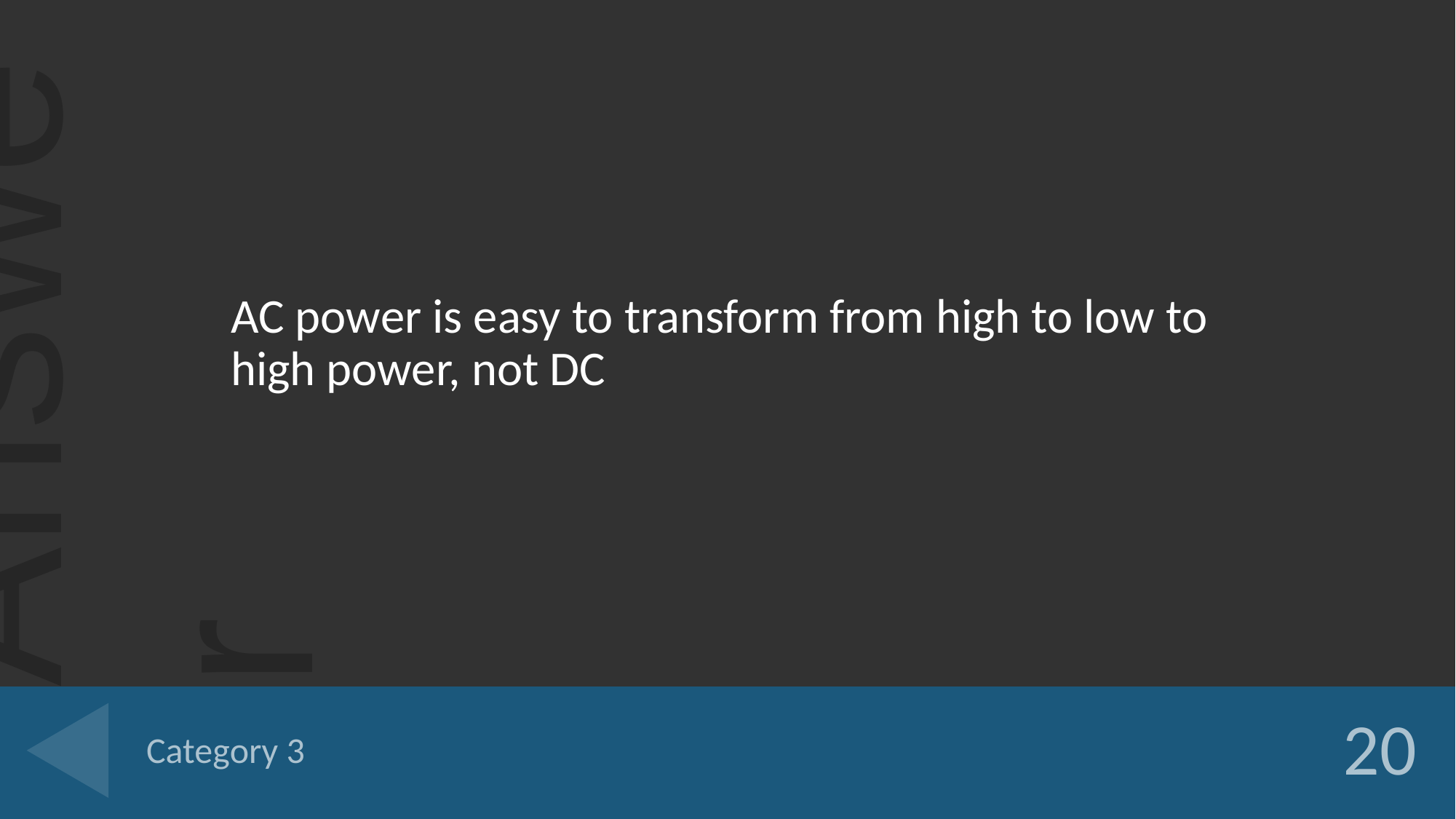

AC power is easy to transform from high to low to high power, not DC
# Category 3
20